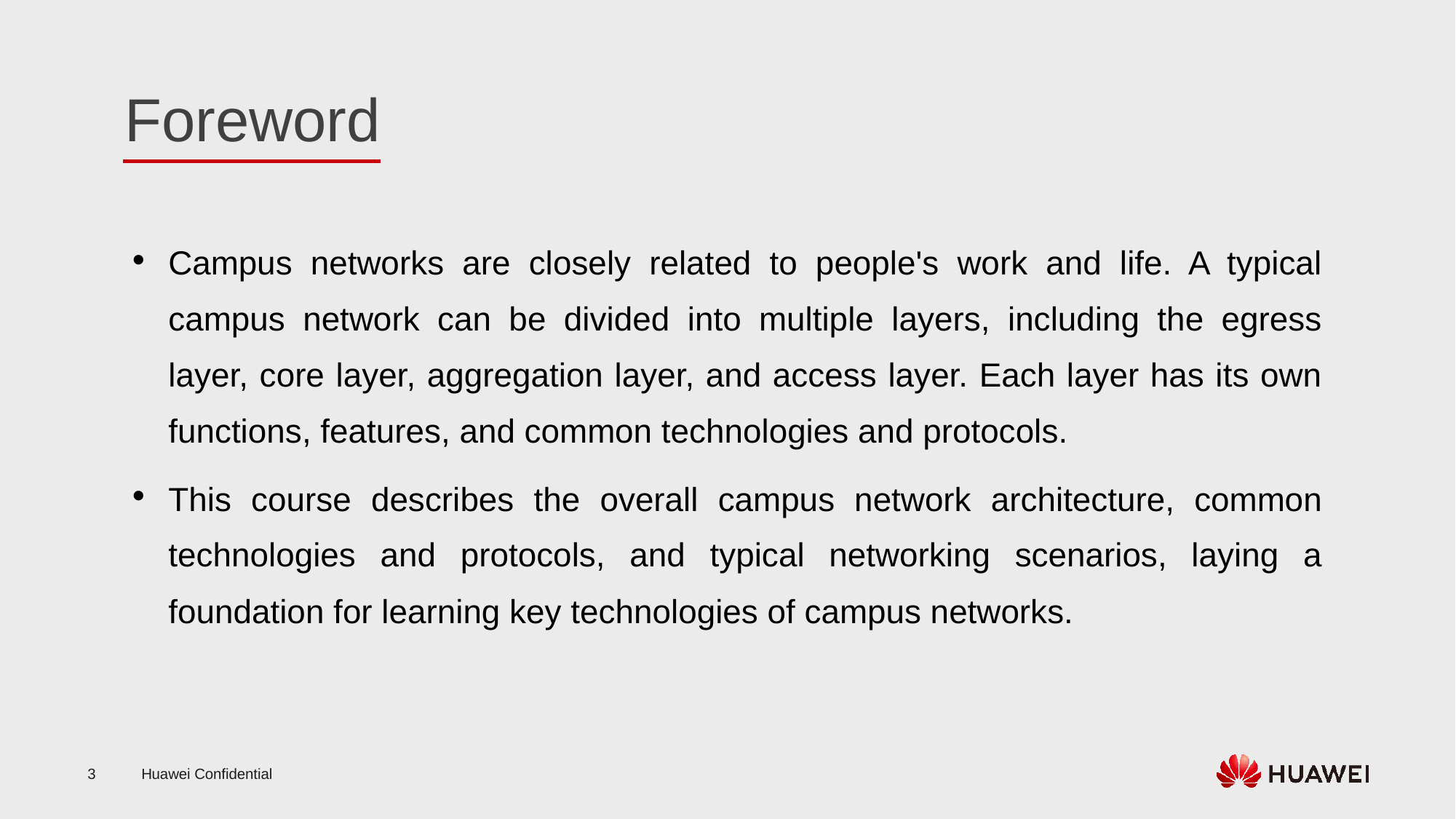

Campus networks are closely related to people's work and life. A typical campus network can be divided into multiple layers, including the egress layer, core layer, aggregation layer, and access layer. Each layer has its own functions, features, and common technologies and protocols.
This course describes the overall campus network architecture, common technologies and protocols, and typical networking scenarios, laying a foundation for learning key technologies of campus networks.